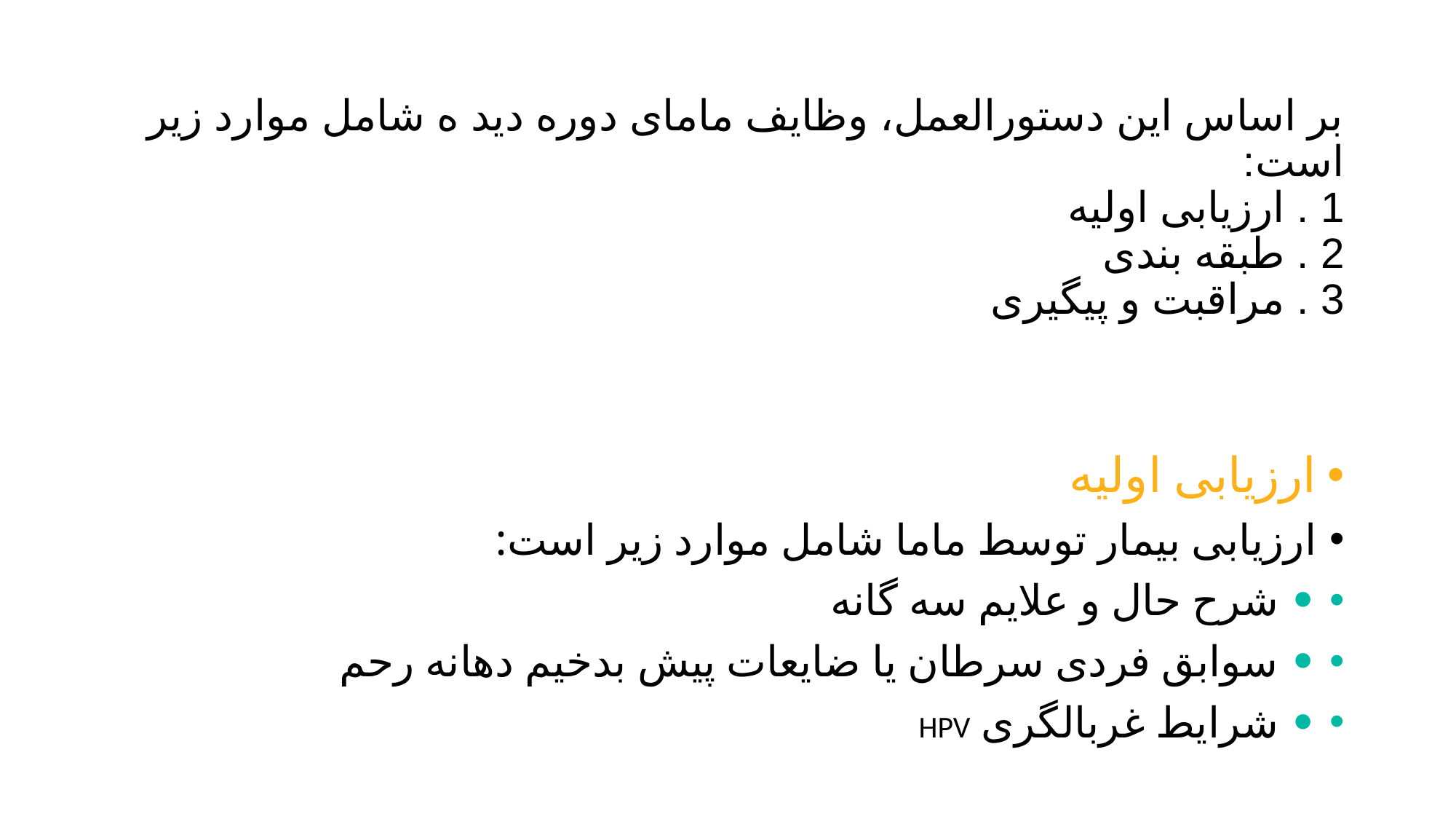

# بر اساس این دستورالعمل، وظایف مامای دوره دید ه شامل موارد زیر است: 1 . ارزیابی اولیه 2 . طبقه بندی 3 . مراقبت و پیگیری
ارزیابی اولیه
ارزیابی بیمار توسط ماما شامل موارد زیر است:
• شرح حال و علایم سه گانه
• سوابق فردی سرطان یا ضایعات پیش بدخیم دهانه رحم
• شرایط غربالگری HPV